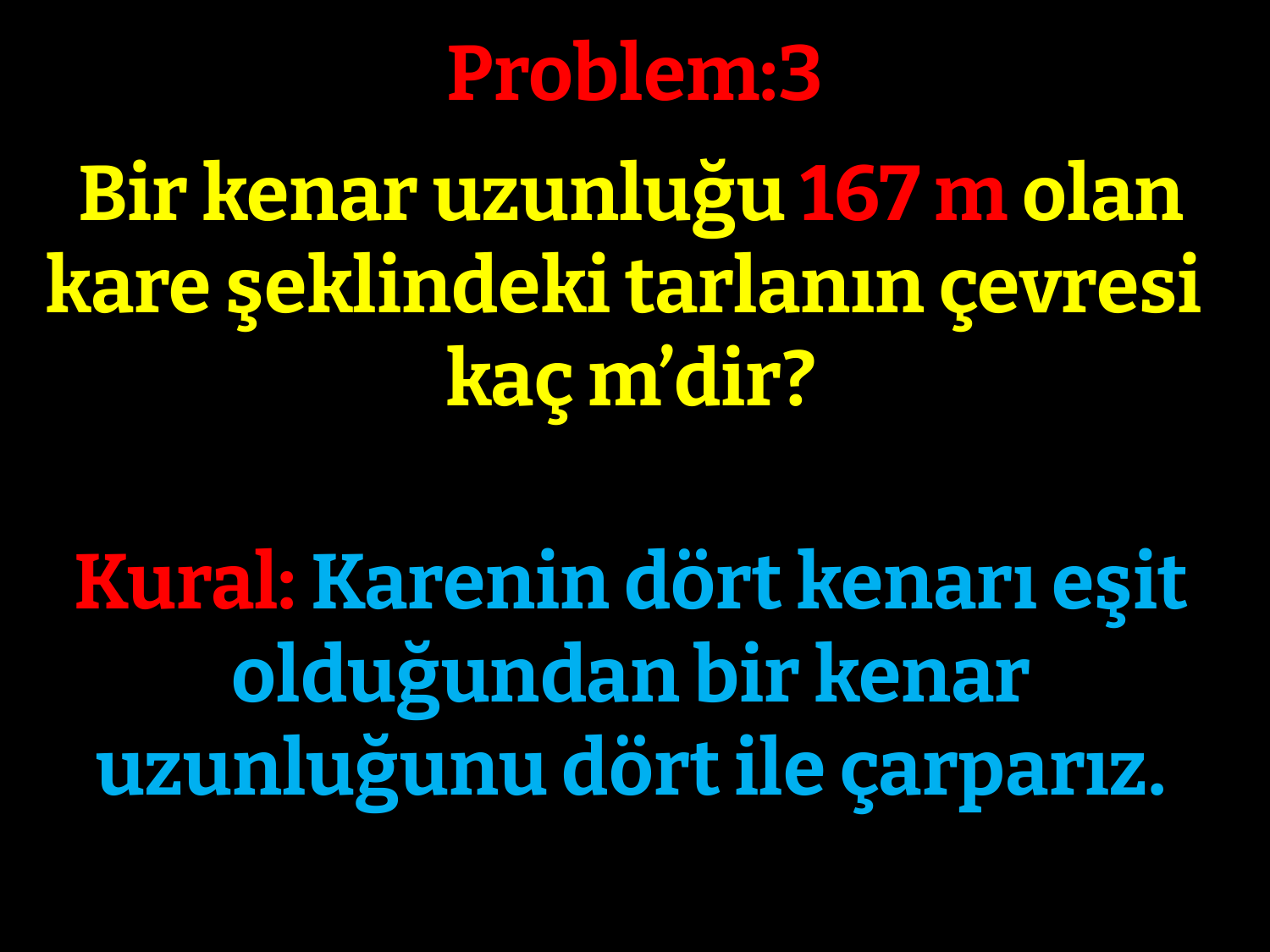

Problem:3
Bir kenar uzunluğu 167 m olan kare şeklindeki tarlanın çevresi  kaç m’dir?
#
Kural: Karenin dört kenarı eşit olduğundan bir kenar uzunluğunu dört ile çarparız.